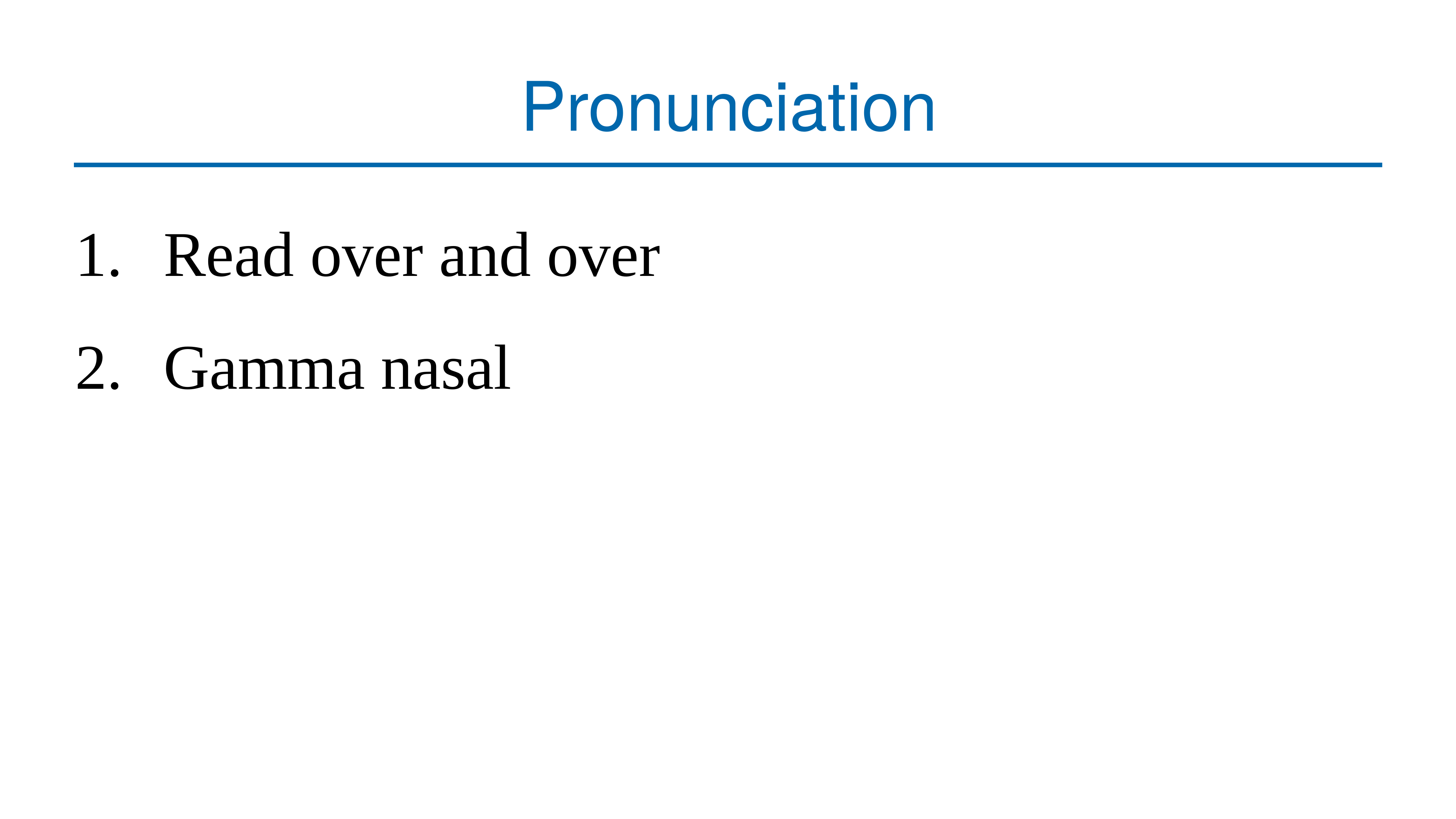

# Pronunciation
Read over and over
Gamma nasal